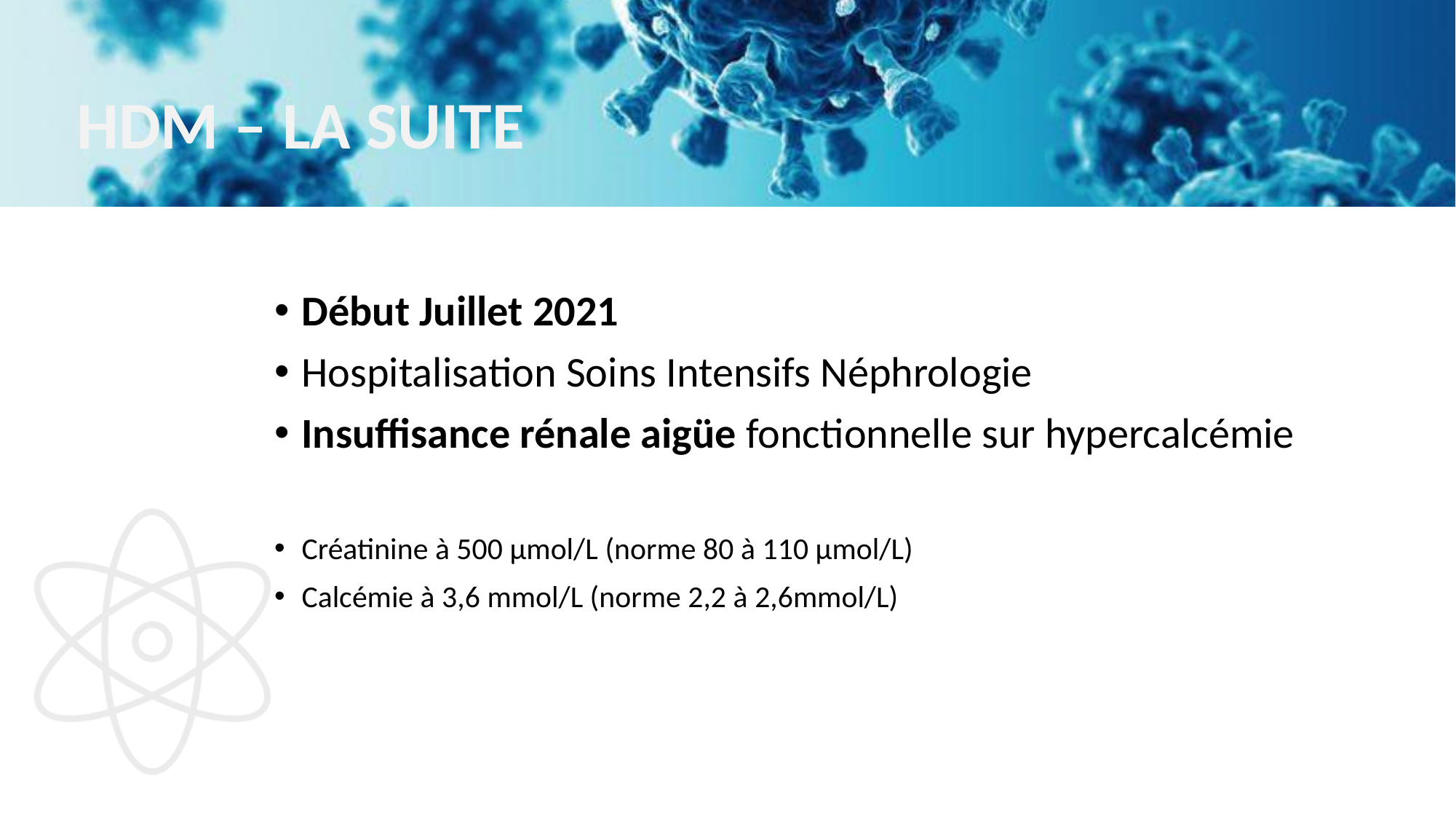

# HDM – LA SUITE

Début Juillet 2021
Hospitalisation Soins Intensifs Néphrologie
Insuffisance rénale aigüe fonctionnelle sur hypercalcémie

Créatinine à 500 µmol/L (norme 80 à 110 µmol/L)
Calcémie à 3,6 mmol/L (norme 2,2 à 2,6mmol/L)